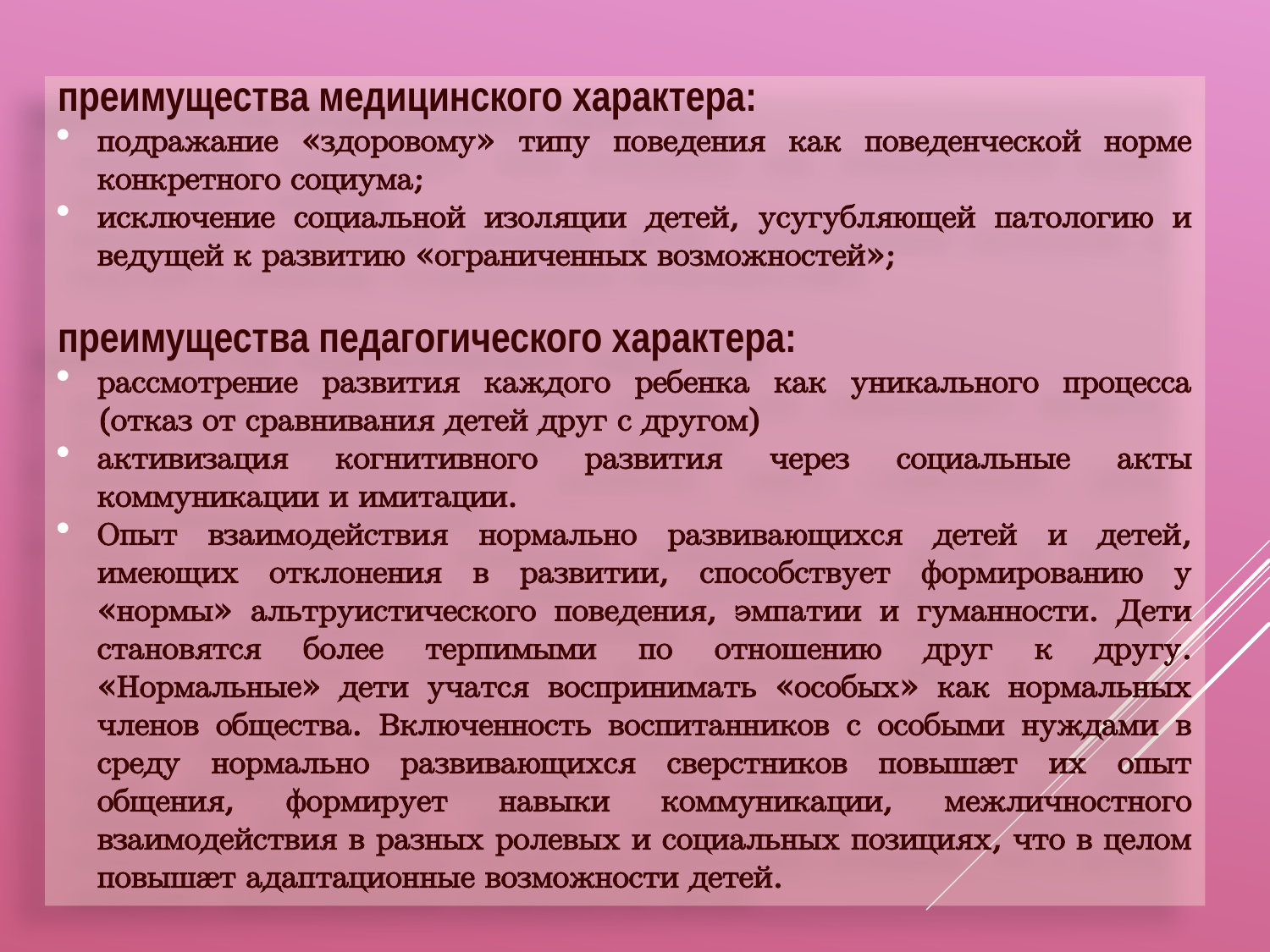

преимущества медицинского характера:
подражание «здоровому» типу поведения как поведенческой норме конкретного социума;
исключение социальной изоляции детей, усугубляющей патологию и ведущей к развитию «ограниченных возможностей»;

преимущества педагогического характера:
рассмотрение развития каждого ребенка как уникального процесса (отказ от сравнивания детей друг с другом)
активизация когнитивного развития через социальные акты коммуникации и имитации.
Опыт взаимодействия нормально развивающихся детей и детей, имеющих отклонения в развитии, способствует формированию у «нормы» альтруистического поведения, эмпатии и гуманности. Дети становятся более терпимыми по отношению друг к другу. «Нормальные» дети учатся воспринимать «особых» как нормальных членов общества. Включенность воспитанников с особыми нуждами в среду нормально развивающихся сверстников повышает их опыт общения, формирует навыки коммуникации, межличностного взаимодействия в разных ролевых и социальных позициях, что в целом повышает адаптационные возможности детей.